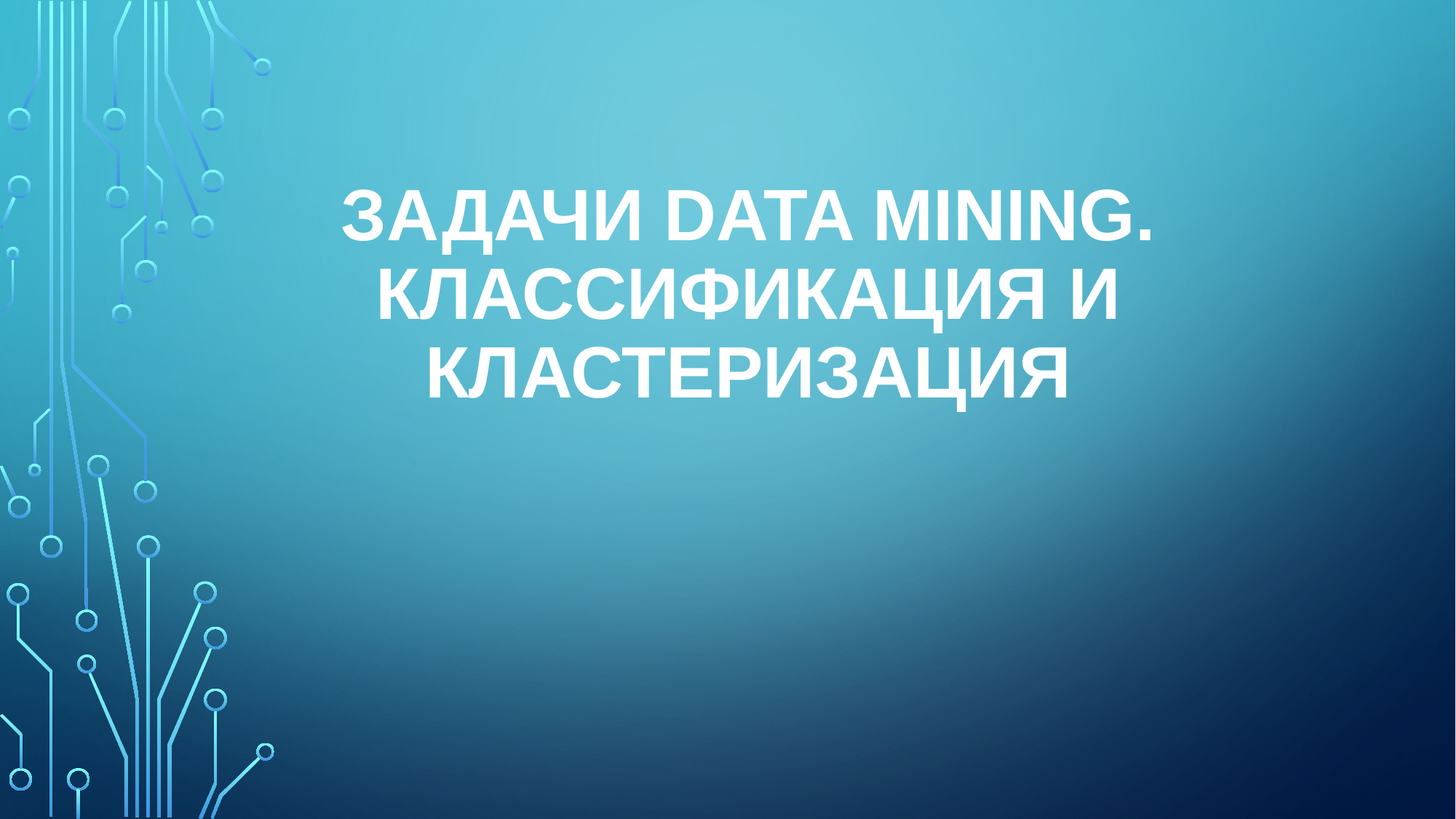

# Задачи Data Mining. Классификация и кластеризация